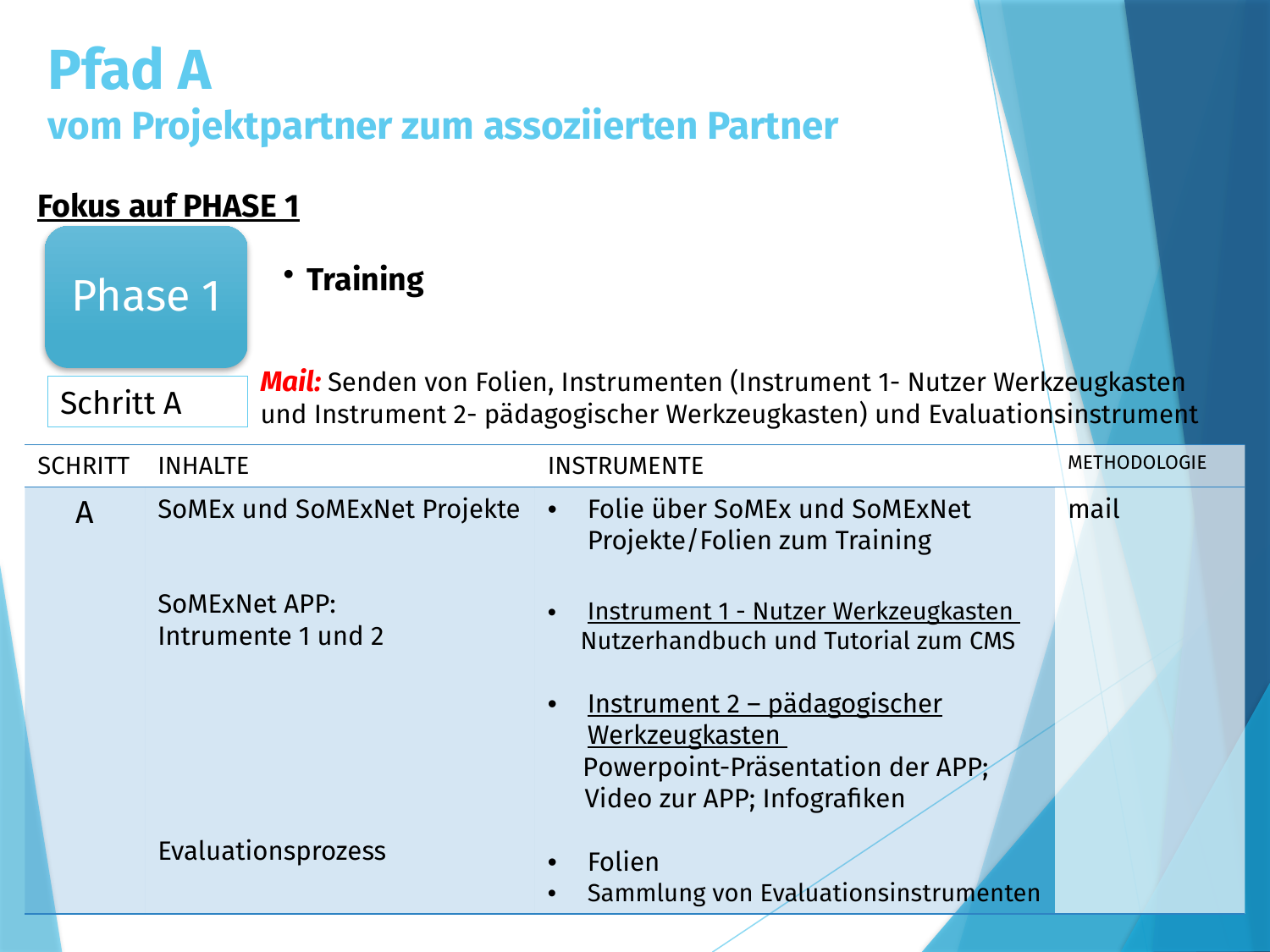

# Pfad A vom Projektpartner zum assoziierten Partner
Fokus auf PHASE 1

Phase 1

Training
Mail: Senden von Folien, Instrumenten (Instrument 1- Nutzer Werkzeugkasten und Instrument 2- pädagogischer Werkzeugkasten) und Evaluationsinstrument
Schritt A
| SCHRITT | INHALTE | INSTRUMENTE | METHODOLOGIE |
| --- | --- | --- | --- |
| A | SoMEx und SoMExNet Projekte SoMExNet APP: Intrumente 1 und 2 Evaluationsprozess | Folie über SoMEx und SoMExNet Projekte/Folien zum Training Instrument 1 - Nutzer Werkzeugkasten Nutzerhandbuch und Tutorial zum CMS Instrument 2 – pädagogischer Werkzeugkasten Powerpoint-Präsentation der APP; Video zur APP; Infografiken Folien Sammlung von Evaluationsinstrumenten | mail |